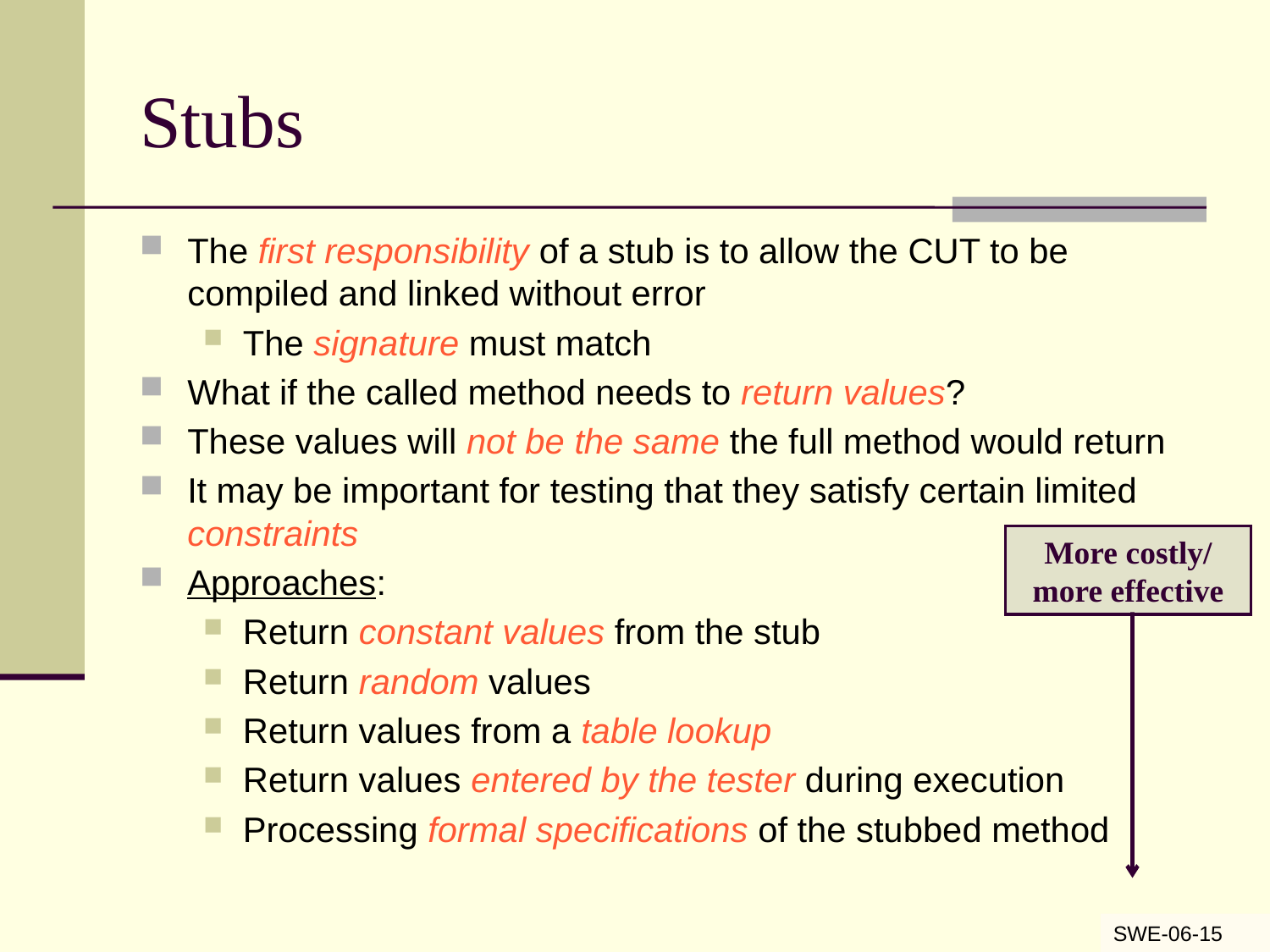

# Stubs
The first responsibility of a stub is to allow the CUT to be compiled and linked without error
The signature must match
What if the called method needs to return values?
These values will not be the same the full method would return
It may be important for testing that they satisfy certain limited constraints
Approaches:
Return constant values from the stub
Return random values
Return values from a table lookup
Return values entered by the tester during execution
Processing formal specifications of the stubbed method
More costly/ more effective